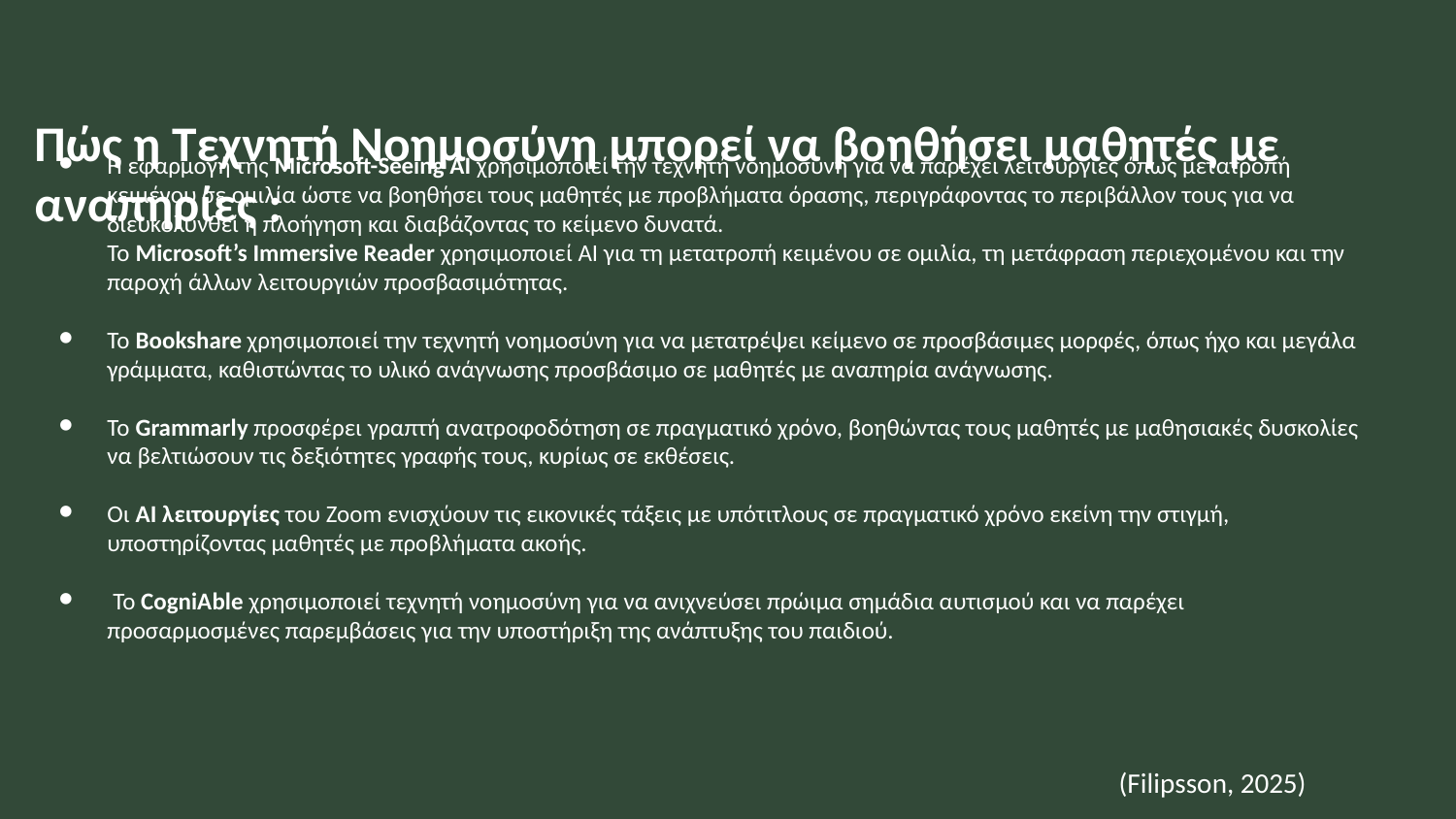

# Πώς η Τεχνητή Νοημοσύνη μπορεί να βοηθήσει μαθητές με αναπηρίες :

Η εφαρμογή της Microsoft-Seeing AI χρησιμοποιεί την τεχνητή νοημοσύνη για να παρέχει λειτουργίες όπως μετατροπή κειμένου σε ομιλία ώστε να βοηθήσει τους μαθητές με προβλήματα όρασης, περιγράφοντας το περιβάλλον τους για να διευκολυνθεί η πλοήγηση και διαβάζοντας το κείμενο δυνατά.
Το Microsoft’s Immersive Reader χρησιμοποιεί AI για τη μετατροπή κειμένου σε ομιλία, τη μετάφραση περιεχομένου και την παροχή άλλων λειτουργιών προσβασιμότητας.

Το Bookshare χρησιμοποιεί την τεχνητή νοημοσύνη για να μετατρέψει κείμενο σε προσβάσιμες μορφές, όπως ήχο και μεγάλα γράμματα, καθιστώντας το υλικό ανάγνωσης προσβάσιμο σε μαθητές με αναπηρία ανάγνωσης.

Το Grammarly προσφέρει γραπτή ανατροφοδότηση σε πραγματικό χρόνο, βοηθώντας τους μαθητές με μαθησιακές δυσκολίες να βελτιώσουν τις δεξιότητες γραφής τους, κυρίως σε εκθέσεις.

Οι AI λειτουργίες του Zoom ενισχύουν τις εικονικές τάξεις με υπότιτλους σε πραγματικό χρόνο εκείνη την στιγμή, υποστηρίζοντας μαθητές με προβλήματα ακοής.

 Το CogniAble χρησιμοποιεί τεχνητή νοημοσύνη για να ανιχνεύσει πρώιμα σημάδια αυτισμού και να παρέχει προσαρμοσμένες παρεμβάσεις για την υποστήριξη της ανάπτυξης του παιδιού.
(Filipsson, 2025)